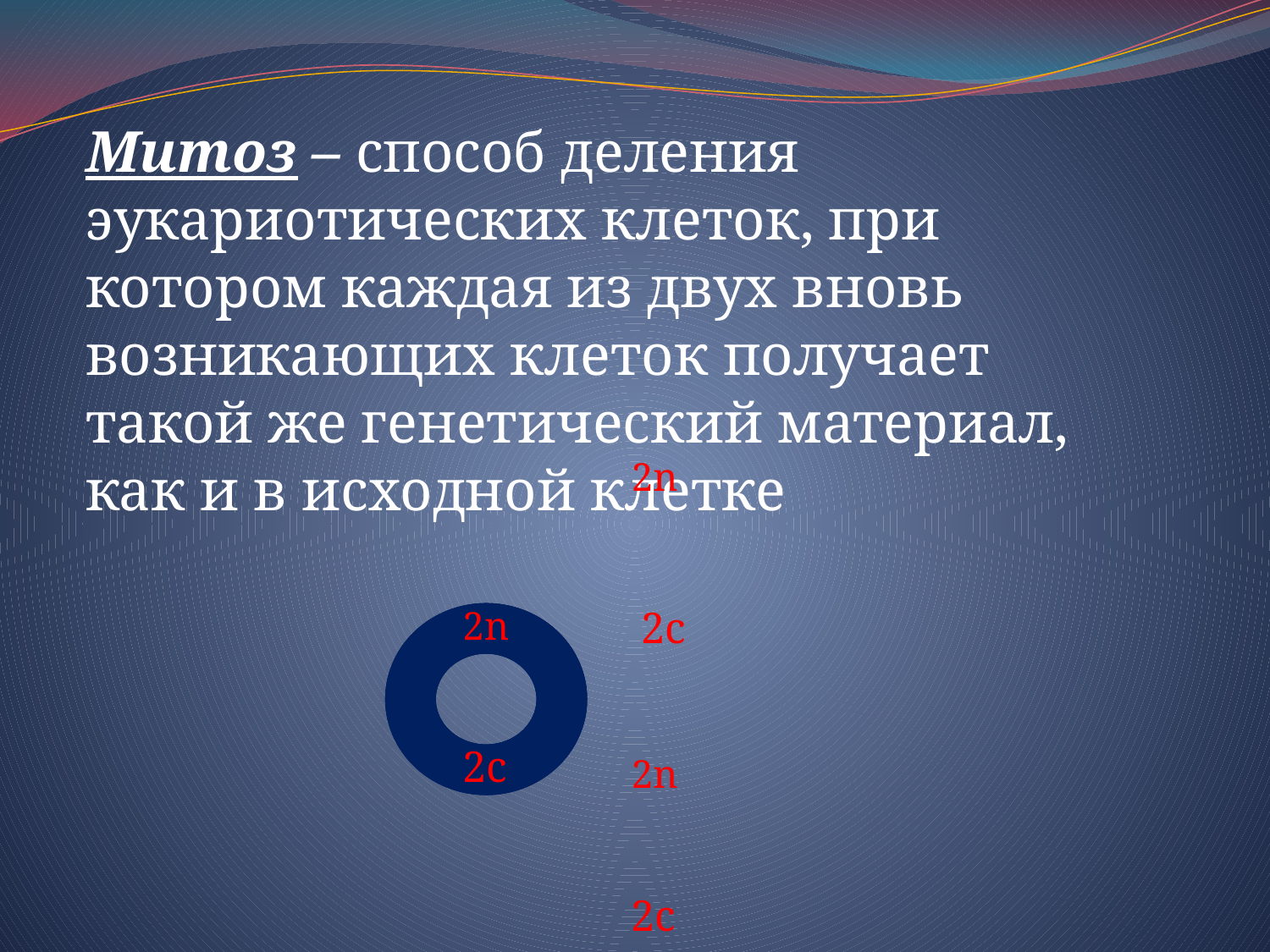

Митоз – способ деления эукариотических клеток, при котором каждая из двух вновь возникающих клеток получает такой же генетический материал, как и в исходной клетке
2n
2n
2c

2c
2n
2c